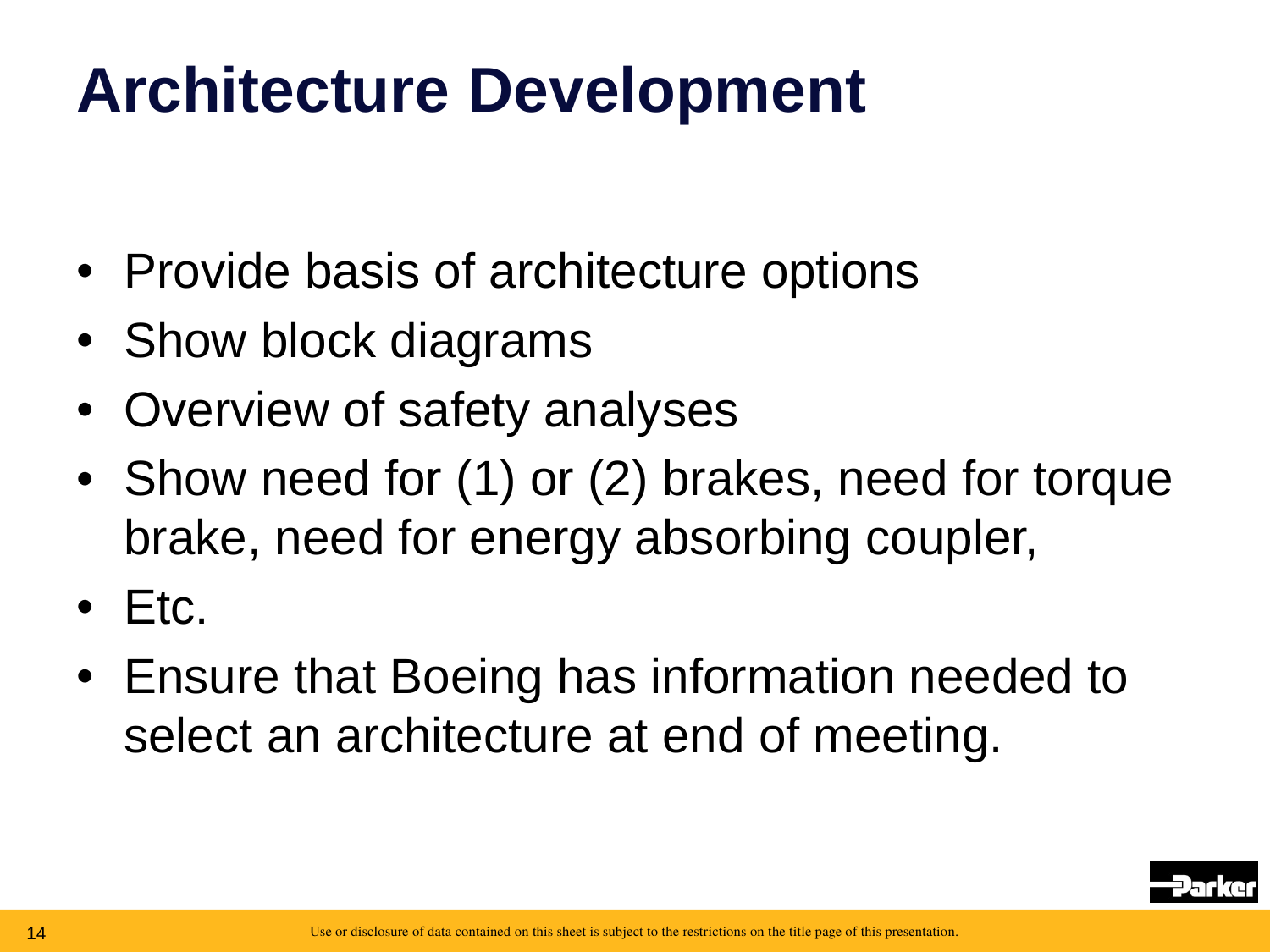

# Architecture Development
Provide basis of architecture options
Show block diagrams
Overview of safety analyses
Show need for (1) or (2) brakes, need for torque brake, need for energy absorbing coupler,
Etc.
Ensure that Boeing has information needed to select an architecture at end of meeting.